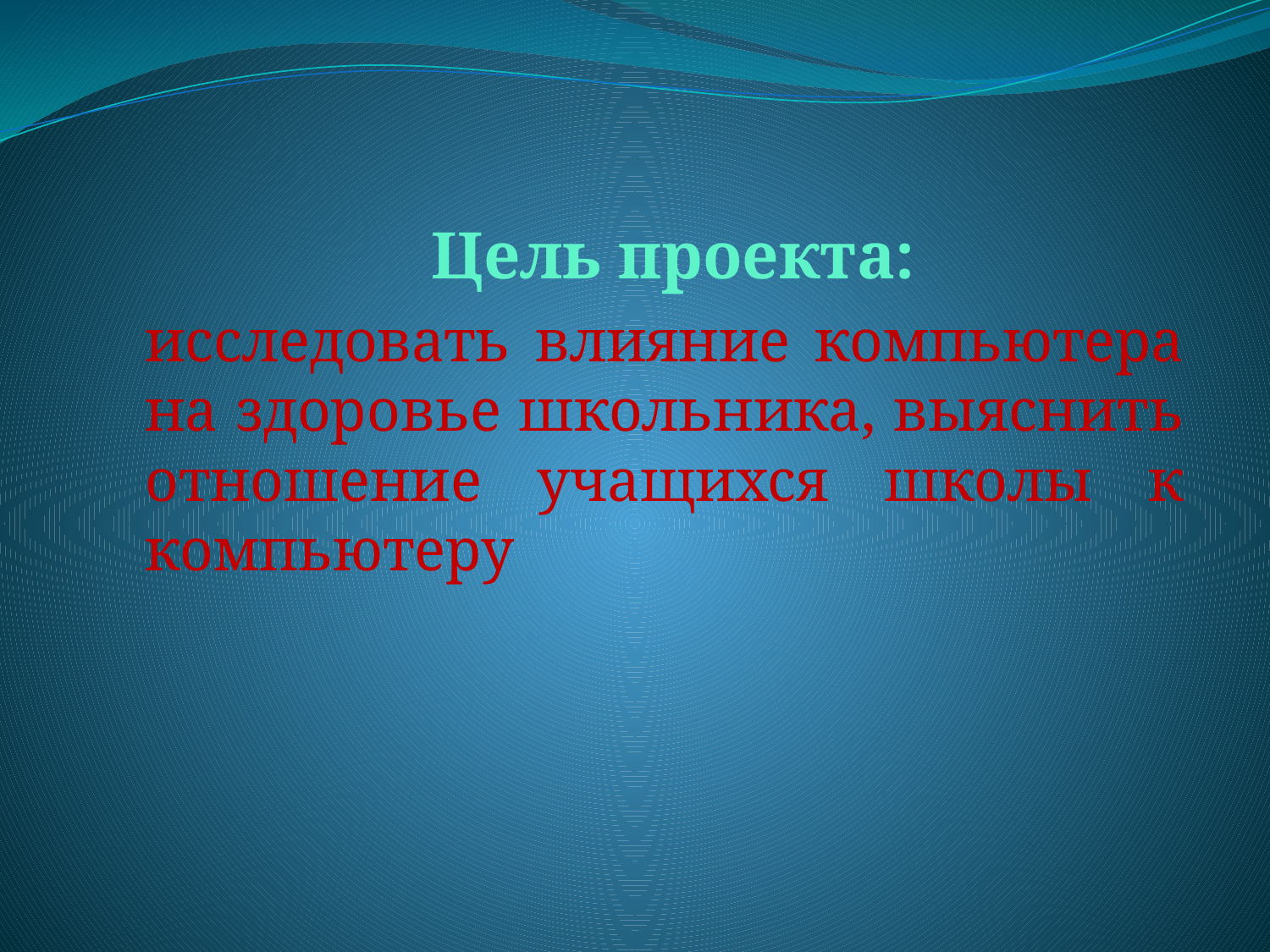

Цель проекта:
исследовать влияние компьютера на здоровье школьника, выяснить отношение учащихся школы к компьютеру